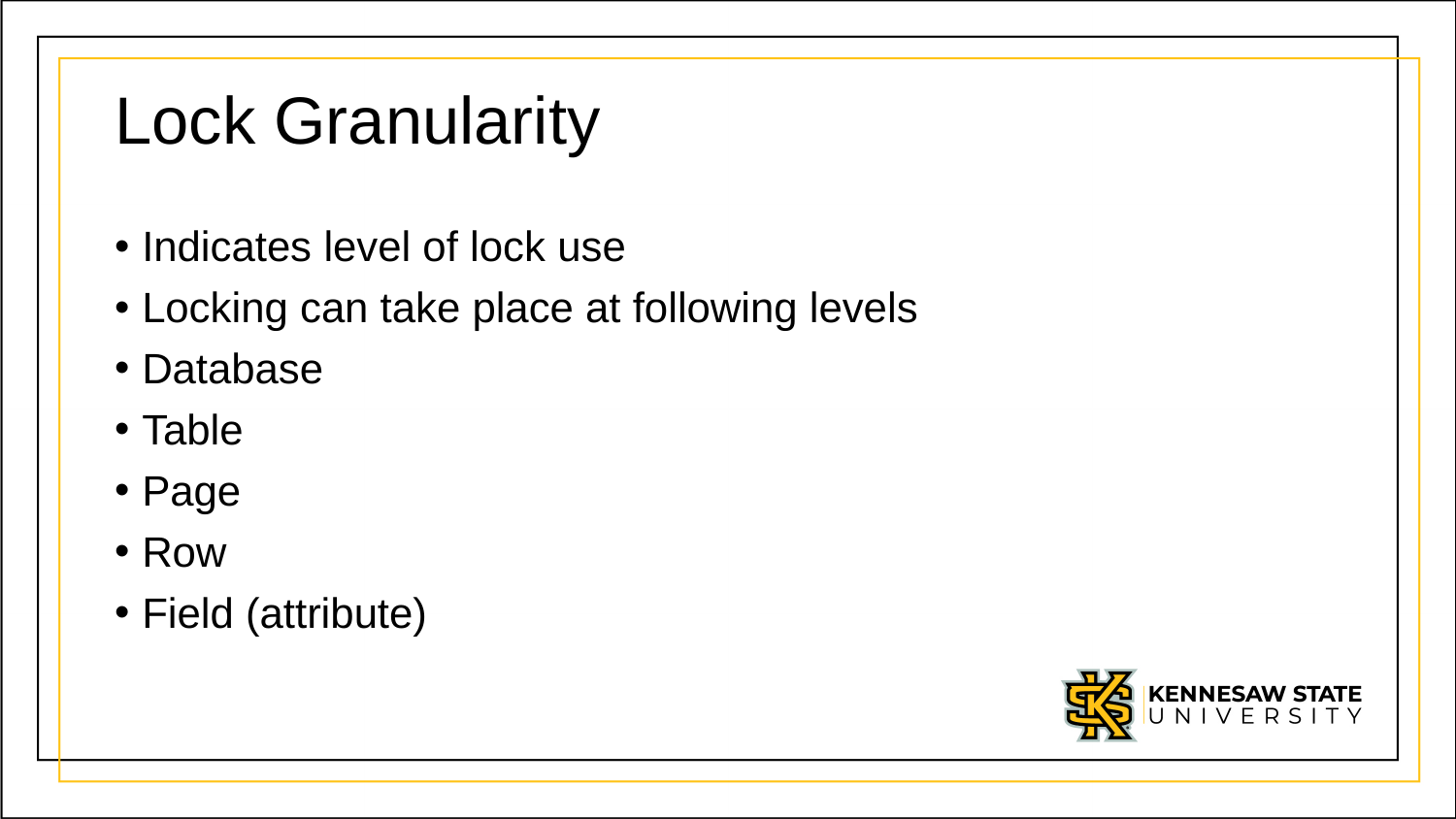

# Lock Granularity
Indicates level of lock use
Locking can take place at following levels
Database
Table
Page
Row
Field (attribute)